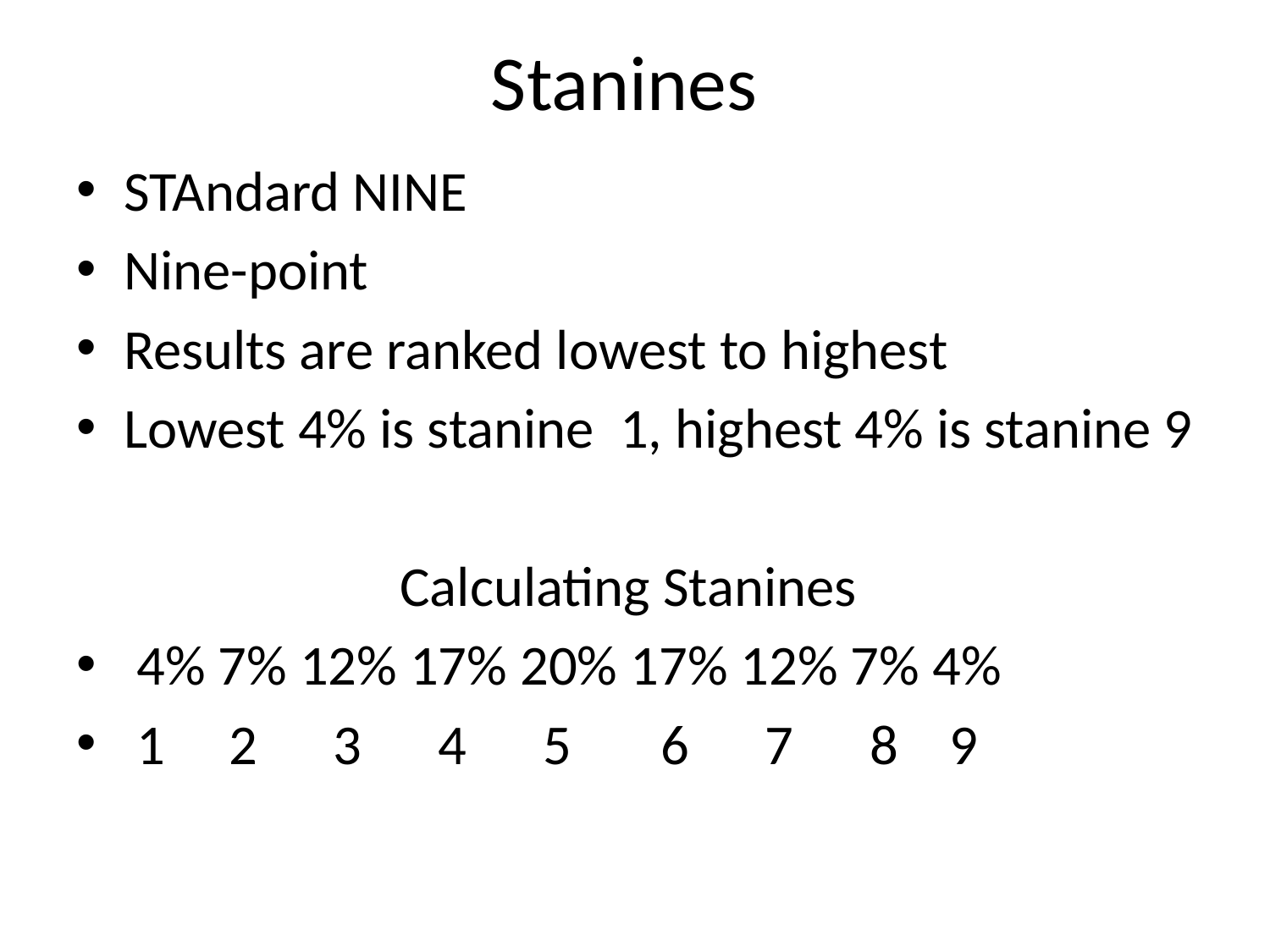

# Stanines
STAndard NINE
Nine-point
Results are ranked lowest to highest
Lowest 4% is stanine  1, highest 4% is stanine 9

Calculating Stanines
 4% 7% 12% 17% 20% 17% 12% 7% 4%
 1     2      3      4      5       6      7      8    9